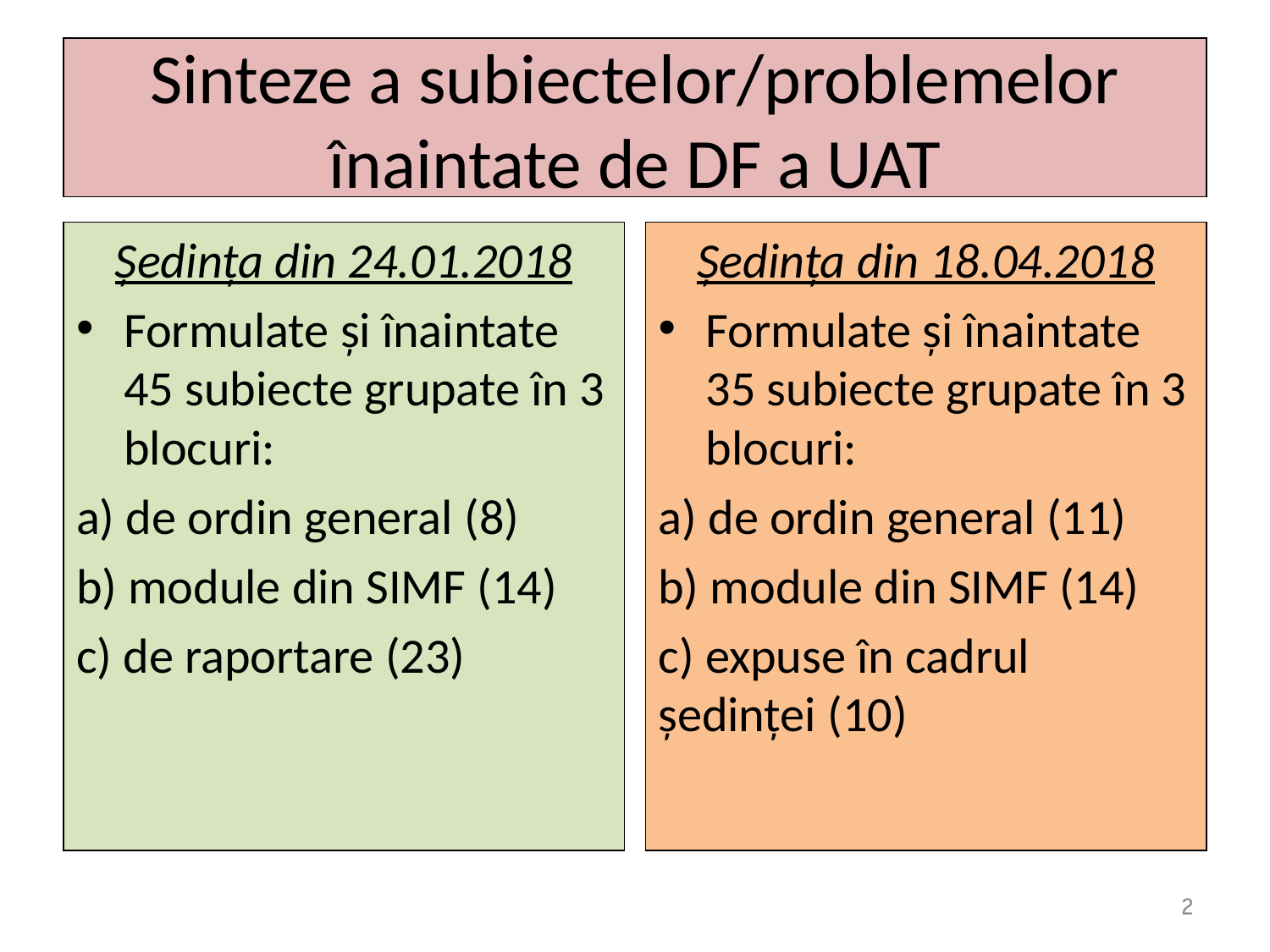

# Sinteze a subiectelor/problemelor înaintate de DF a UAT
Ședința din 24.01.2018
Formulate și înaintate 45 subiecte grupate în 3 blocuri:
a) de ordin general (8)
b) module din SIMF (14)
c) de raportare (23)

Ședința din 18.04.2018
Formulate și înaintate 35 subiecte grupate în 3 blocuri:
a) de ordin general (11)
b) module din SIMF (14)
c) expuse în cadrul    ședinței (10)
2